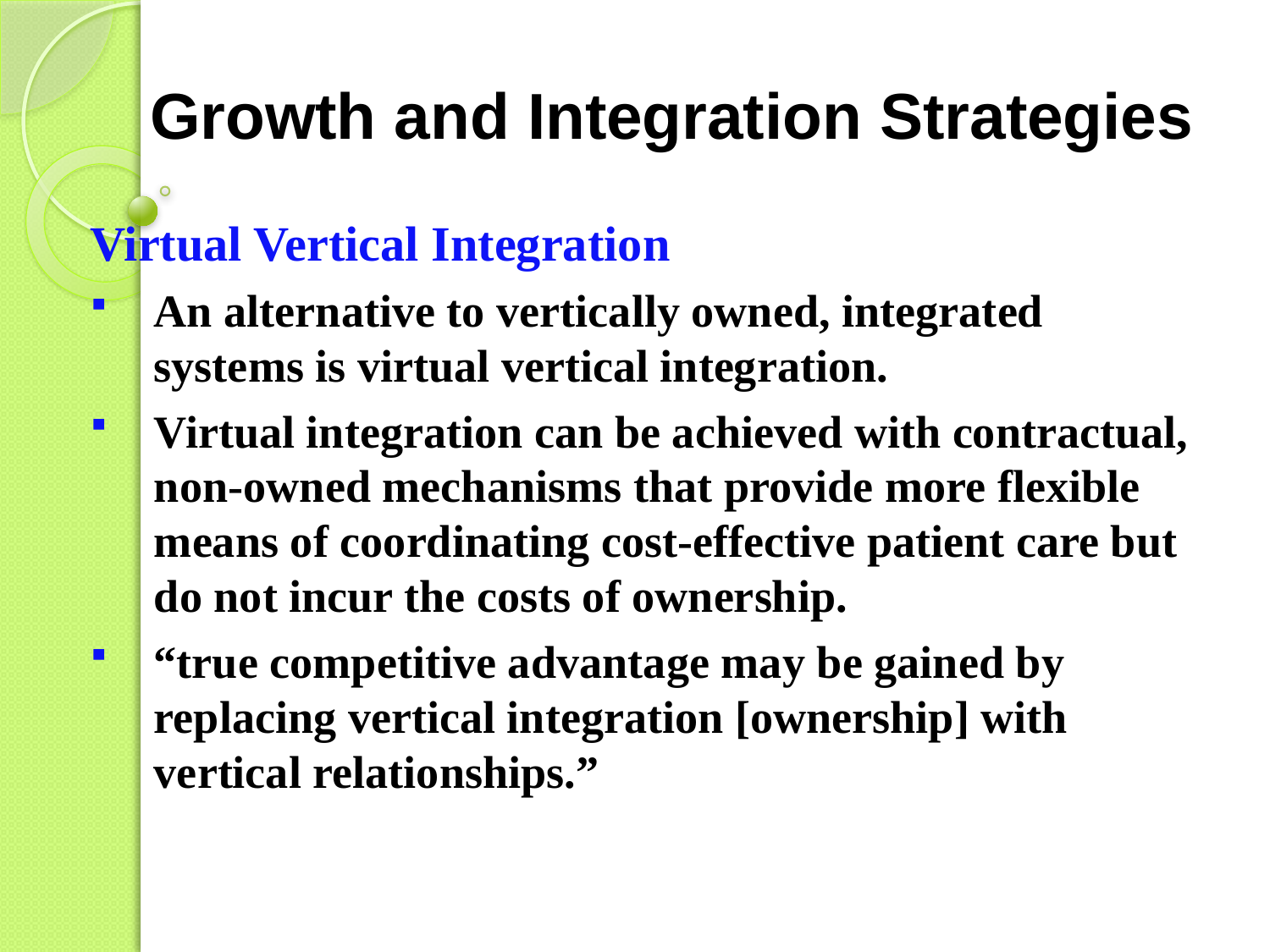

# Growth and Integration Strategies
Virtual Vertical Integration
An alternative to vertically owned, integrated systems is virtual vertical integration.
Virtual integration can be achieved with contractual, non-owned mechanisms that provide more flexible means of coordinating cost-effective patient care but do not incur the costs of ownership.
“true competitive advantage may be gained by replacing vertical integration [ownership] with vertical relationships.”